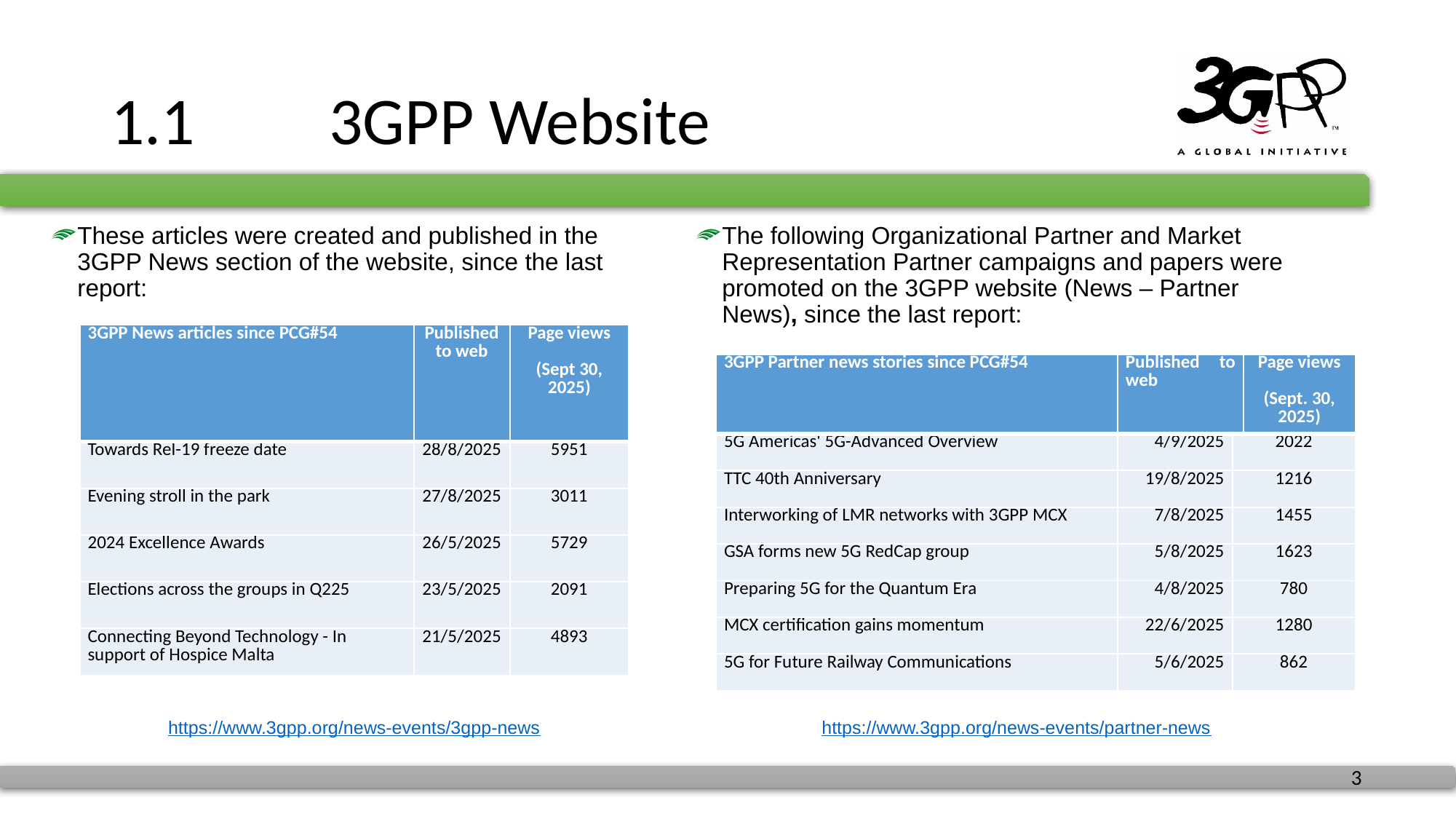

# 1.1		3GPP Website
These articles were created and published in the 3GPP News section of the website, since the last report:
The following Organizational Partner and Market Representation Partner campaigns and papers were promoted on the 3GPP website (News – Partner News), since the last report:
| 3GPP News articles since PCG#54 | Published to web | Page views (Sept 30, 2025) |
| --- | --- | --- |
| Towards Rel-19 freeze date | 28/8/2025 | 5951 |
| Evening stroll in the park | 27/8/2025 | 3011 |
| 2024 Excellence Awards | 26/5/2025 | 5729 |
| Elections across the groups in Q225 | 23/5/2025 | 2091 |
| Connecting Beyond Technology - In support of Hospice Malta | 21/5/2025 | 4893 |
| 3GPP Partner news stories since PCG#54 | Published to web |  | Page views (Sept. 30, 2025) |
| --- | --- | --- | --- |
| 5G Americas' 5G-Advanced Overview | 4/9/2025 | 2022 |  |
| TTC 40th Anniversary | 19/8/2025 | 1216 |  |
| Interworking of LMR networks with 3GPP MCX | 7/8/2025 | 1455 |  |
| GSA forms new 5G RedCap group | 5/8/2025 | 1623 |  |
| Preparing 5G for the Quantum Era | 4/8/2025 | 780 |  |
| MCX certification gains momentum | 22/6/2025 | 1280 |  |
| 5G for Future Railway Communications | 5/6/2025 | 862 |  |
https://www.3gpp.org/news-events/3gpp-news
https://www.3gpp.org/news-events/partner-news